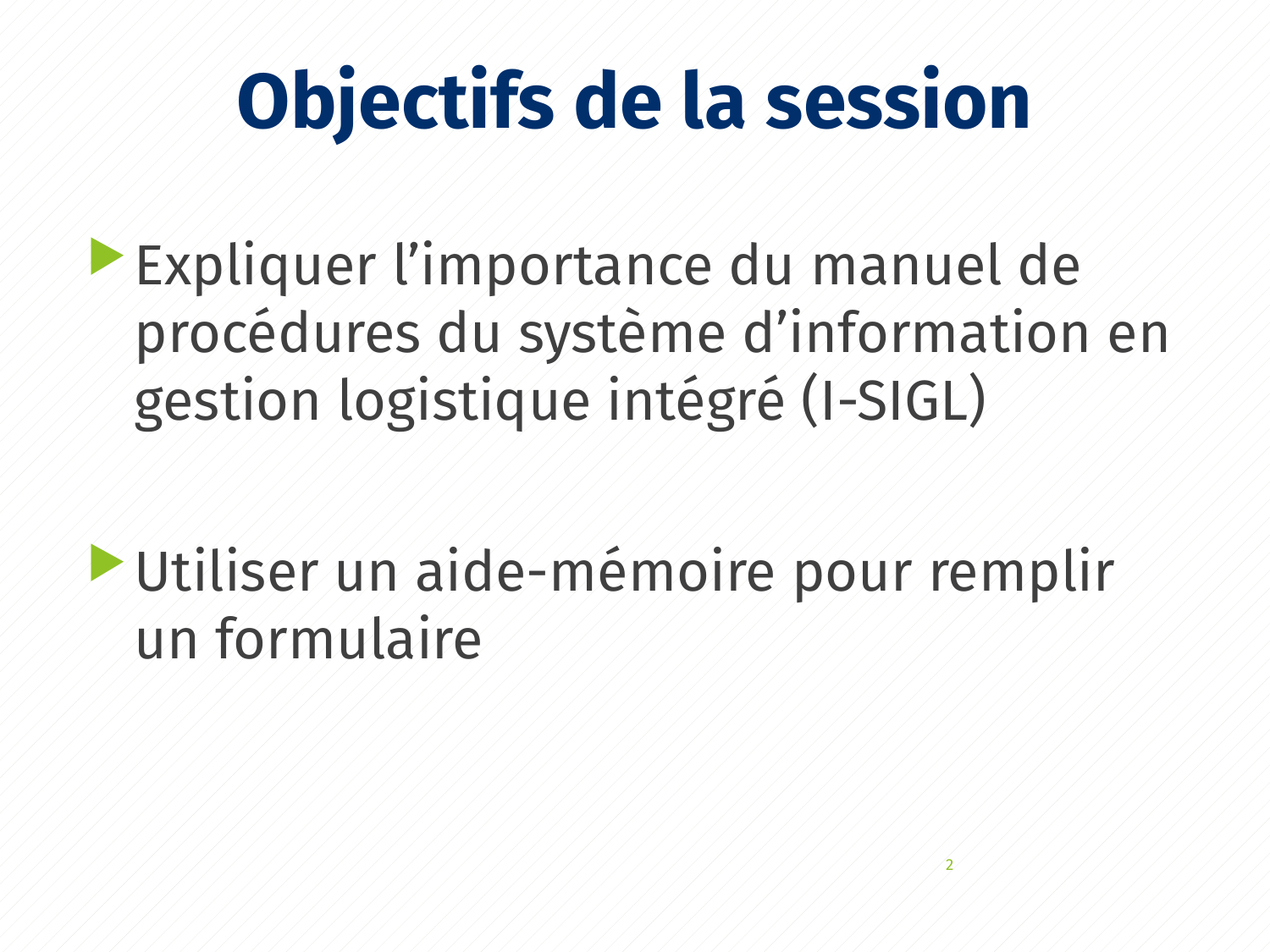

# Objectifs de la session
Expliquer l’importance du manuel de procédures du système d’information en gestion logistique intégré (I-SIGL)

Utiliser un aide-mémoire pour remplir un formulaire
2